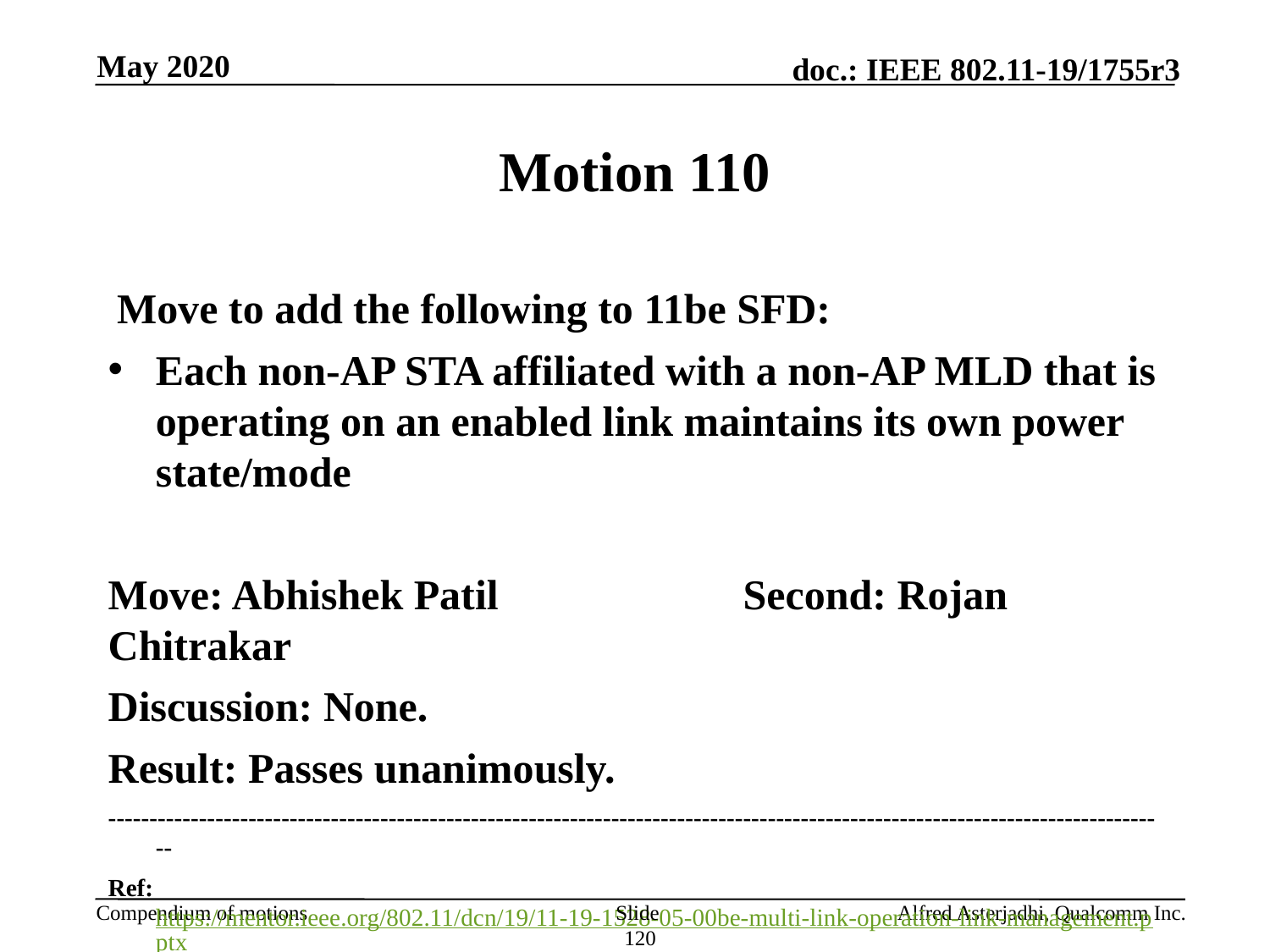

May 2020
# Motion 110
 Move to add the following to 11be SFD:
Each non-AP STA affiliated with a non-AP MLD that is operating on an enabled link maintains its own power state/mode

Move: Abhishek Patil		Second: Rojan Chitrakar
Discussion: None.
Result: Passes unanimously.
---------------------------------------------------------------------------------------------------------------------------------
Ref: https://mentor.ieee.org/802.11/dcn/19/11-19-1528-05-00be-multi-link-operation-link-management.pptx

Slide 120
Alfred Asterjadhi, Qualcomm Inc.